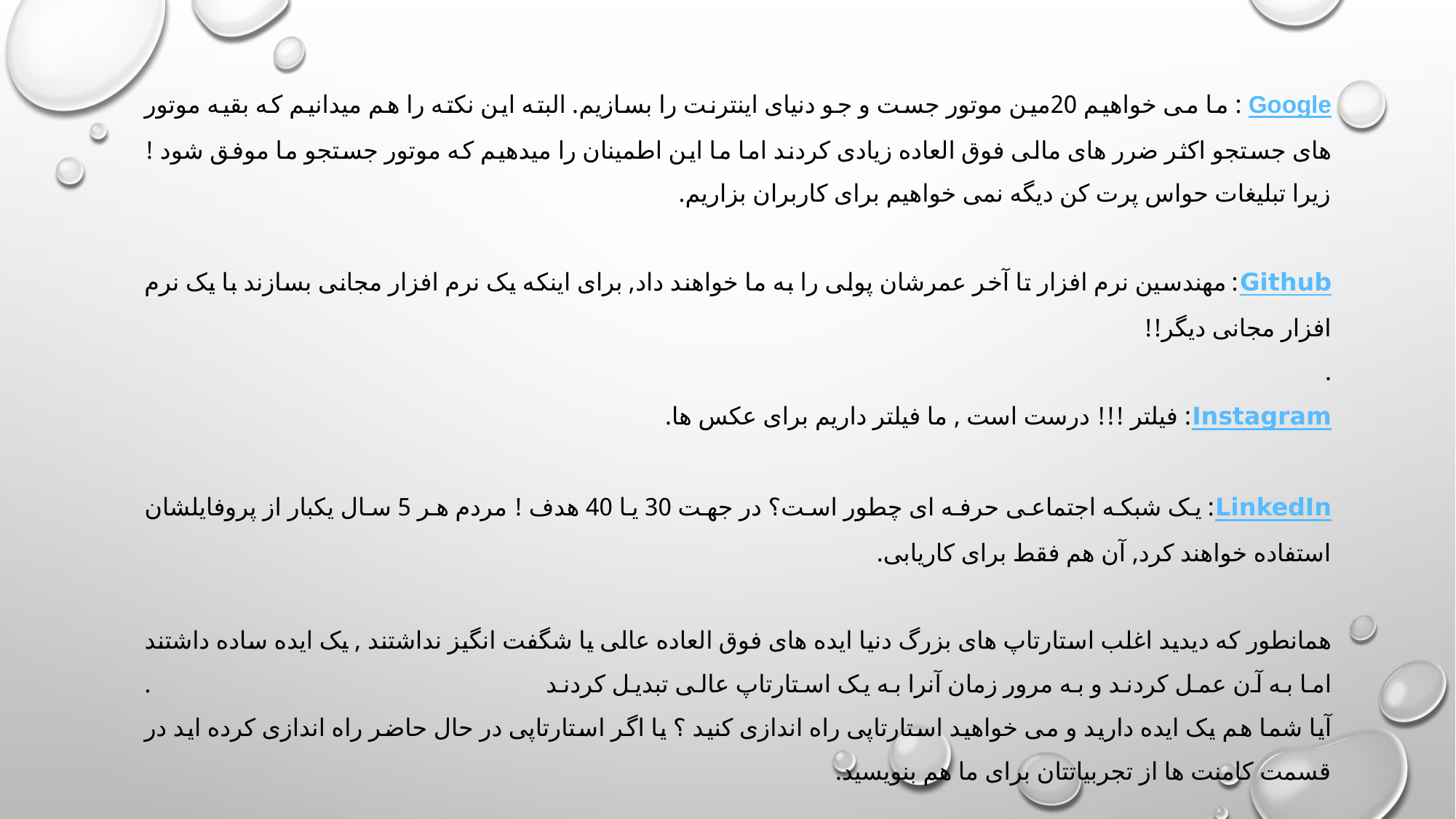

Google : ما می خواهیم 20مین موتور جست و جو دنیای اینترنت را بسازیم. البته این نکته را هم میدانیم که بقیه موتور های جستجو اکثر ضرر های مالی فوق العاده زیادی کردند اما ما این اطمینان را میدهیم که موتور جستجو ما موفق شود ! زیرا تبلیغات حواس پرت کن دیگه نمی خواهیم برای کاربران بزاریم.

Github: مهندسین نرم افزار تا آخر عمرشان پولی را به ما خواهند داد, برای اینکه یک نرم افزار مجانی بسازند با یک نرم افزار مجانی دیگر!!
.
Instagram: فیلتر !!! درست است , ما فیلتر داریم برای عکس ها.

LinkedIn: یک شبکه اجتماعی حرفه ای چطور است؟ در جهت 30 یا 40 هدف ! مردم هر 5 سال یکبار از پروفایلشان استفاده خواهند کرد, آن هم فقط برای کاریابی.

همانطور که دیدید اغلب استارتاپ های بزرگ دنیا ایده های فوق العاده عالی یا شگفت انگیز نداشتند , یک ایده ساده داشتند اما به آن عمل کردند و به مرور زمان آنرا به یک استارتاپ عالی تبدیل کردند                                   .
آیا شما هم یک ایده دارید و می خواهید استارتاپی راه اندازی کنید ؟ یا اگر استارتاپی در حال حاضر راه اندازی کرده اید در قسمت کامنت ها از تجربیاتتان برای ما هم بنویسید.